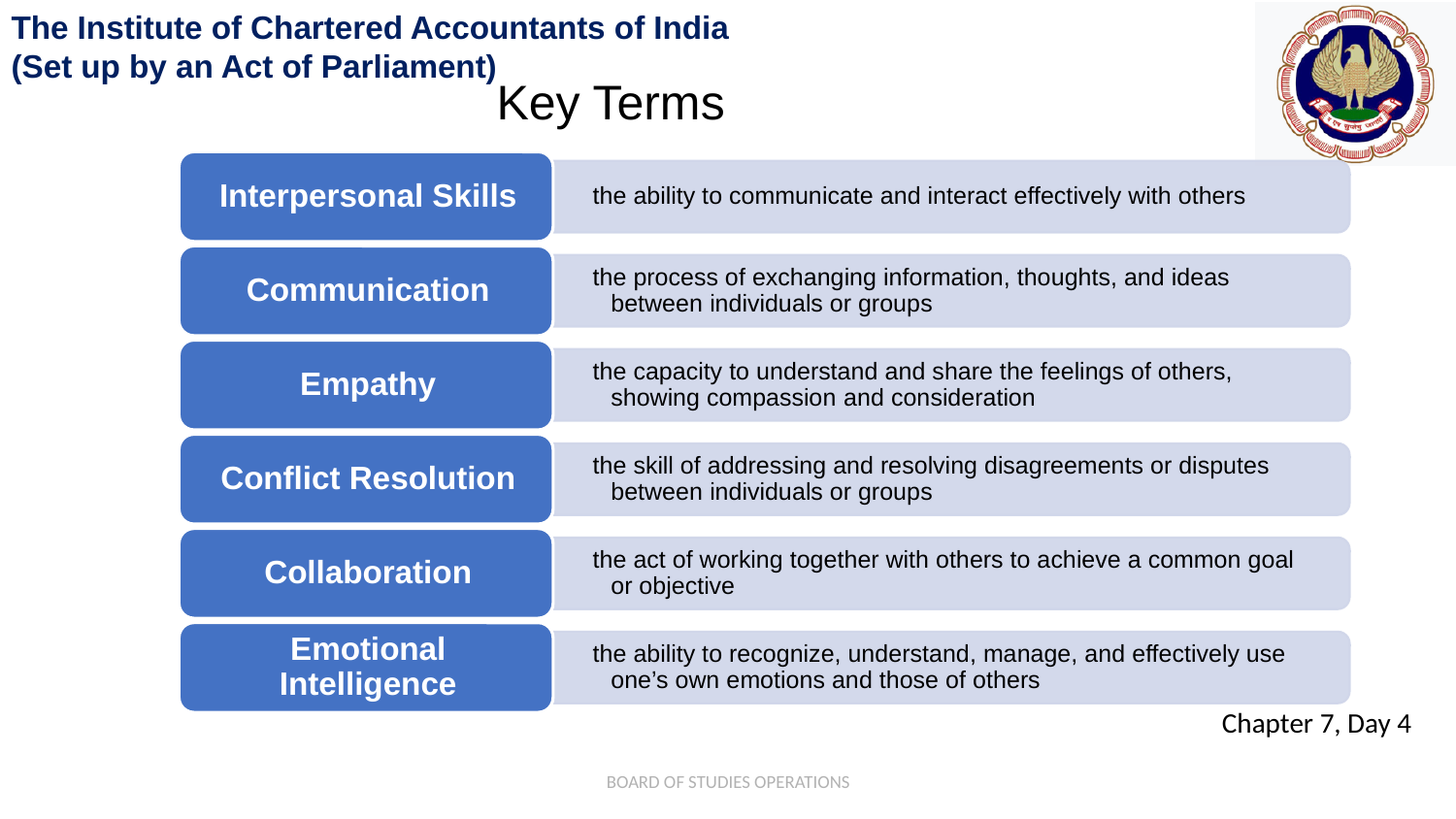

Key Terms
the ability to communicate and interact effectively with others
Interpersonal Skills
the process of exchanging information, thoughts, and ideas between individuals or groups
Communication
the capacity to understand and share the feelings of others, showing compassion and consideration
Empathy
the skill of addressing and resolving disagreements or disputes between individuals or groups
Conflict Resolution
the act of working together with others to achieve a common goal or objective
Collaboration
the ability to recognize, understand, manage, and effectively use one’s own emotions and those of others
Emotional Intelligence
BOARD OF STUDIES OPERATIONS